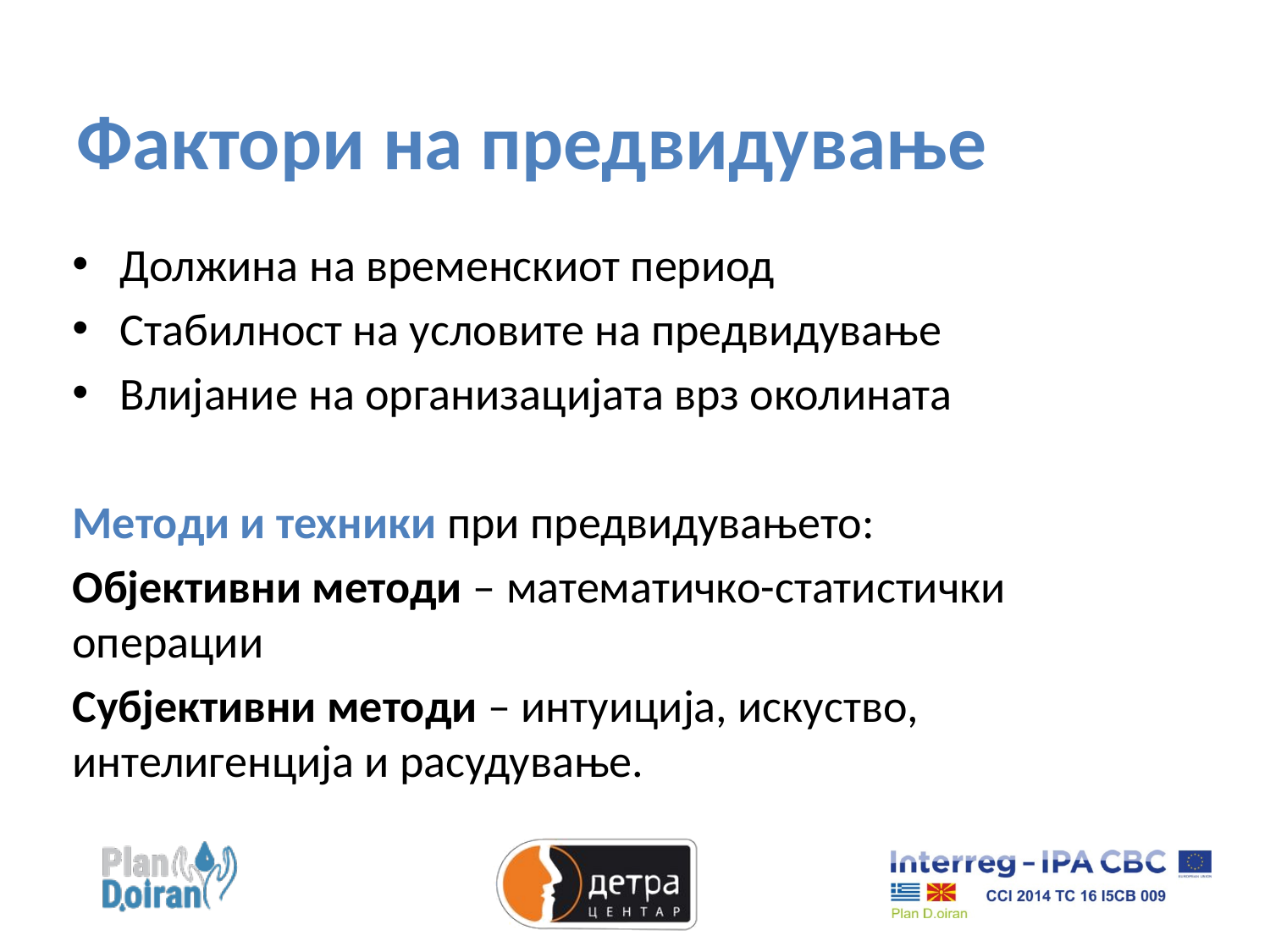

# Фактори на предвидување
Должина на временскиот период
Стабилност на условите на предвидување
Влијание на организацијата врз околината

Методи и техники при предвидувањето:
Објективни методи – математичко-статистички операции
Субјективни методи – интуиција, искуство, интелигенција и расудување.